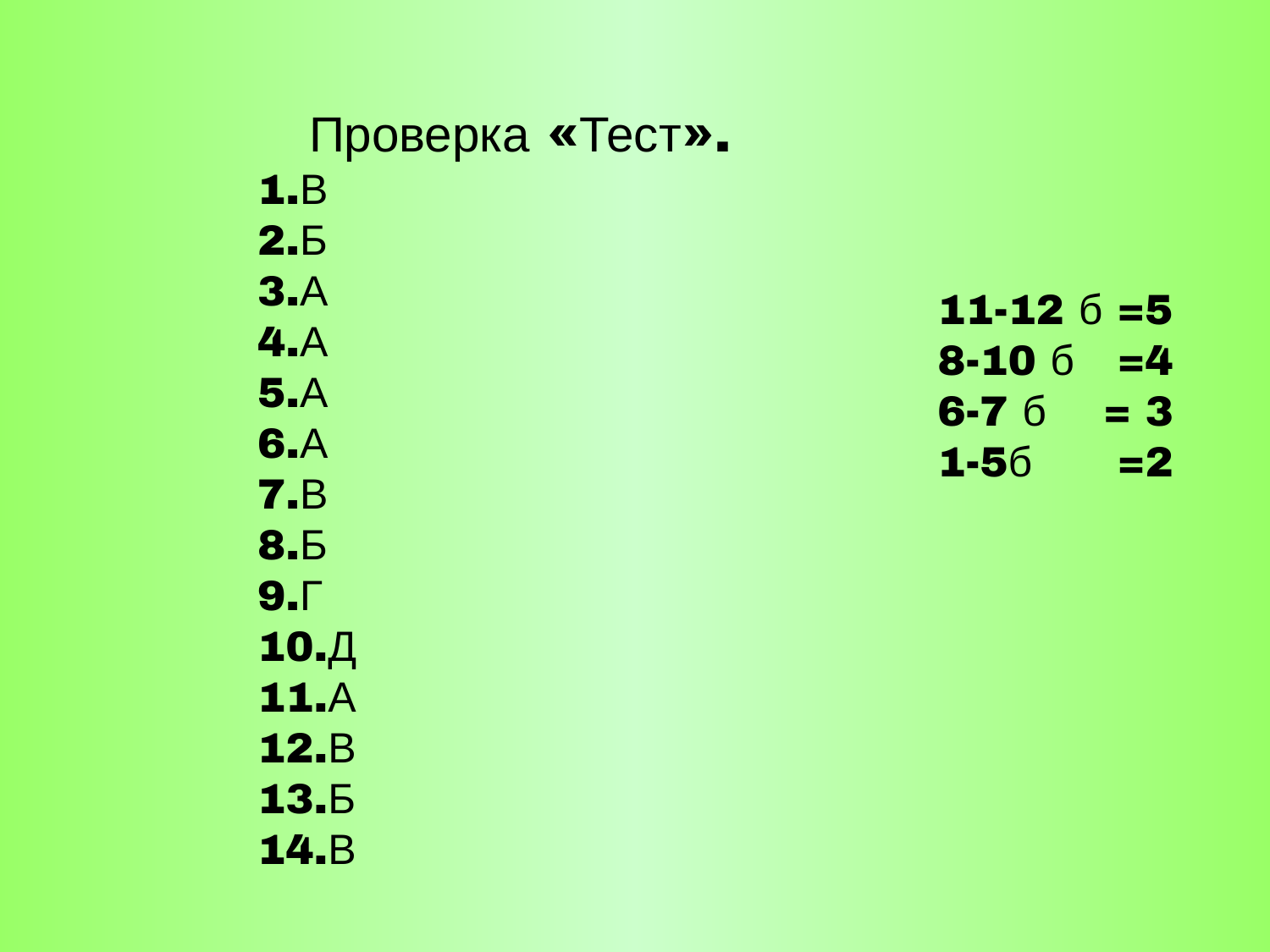

Проверка «Тест».
1.В
2.Б
3.А
4.А
5.А
6.А
7.В
8.Б
9.Г
10.Д
11.А
12.В
13.Б
14.В
11-12 б =5
8-10 б   =4
6-7 б    = 3
1-5б      =2